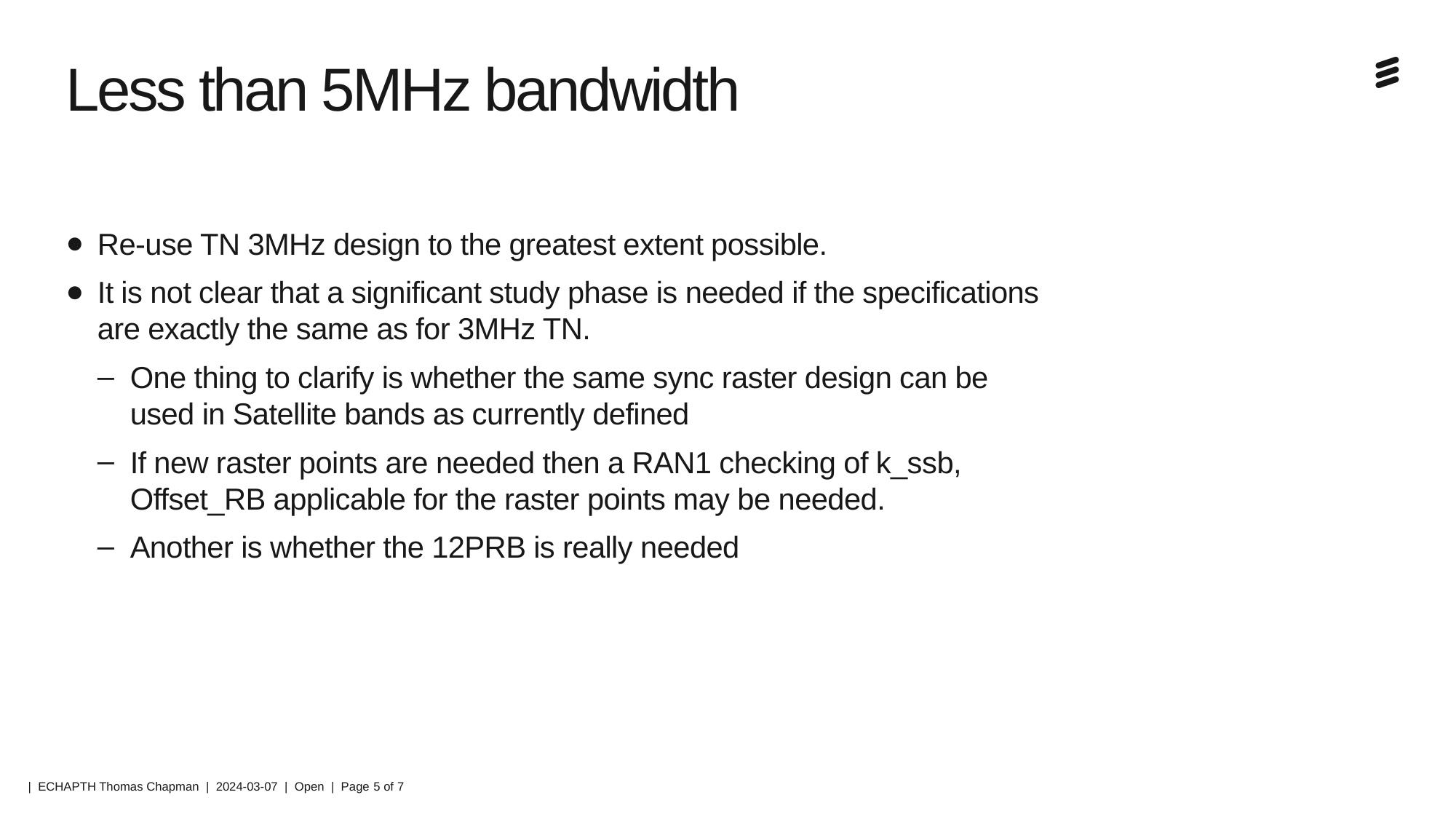

# Less than 5MHz bandwidth
Re-use TN 3MHz design to the greatest extent possible.
It is not clear that a significant study phase is needed if the specifications are exactly the same as for 3MHz TN.
One thing to clarify is whether the same sync raster design can be used in Satellite bands as currently defined
If new raster points are needed then a RAN1 checking of k_ssb, Offset_RB applicable for the raster points may be needed.
Another is whether the 12PRB is really needed